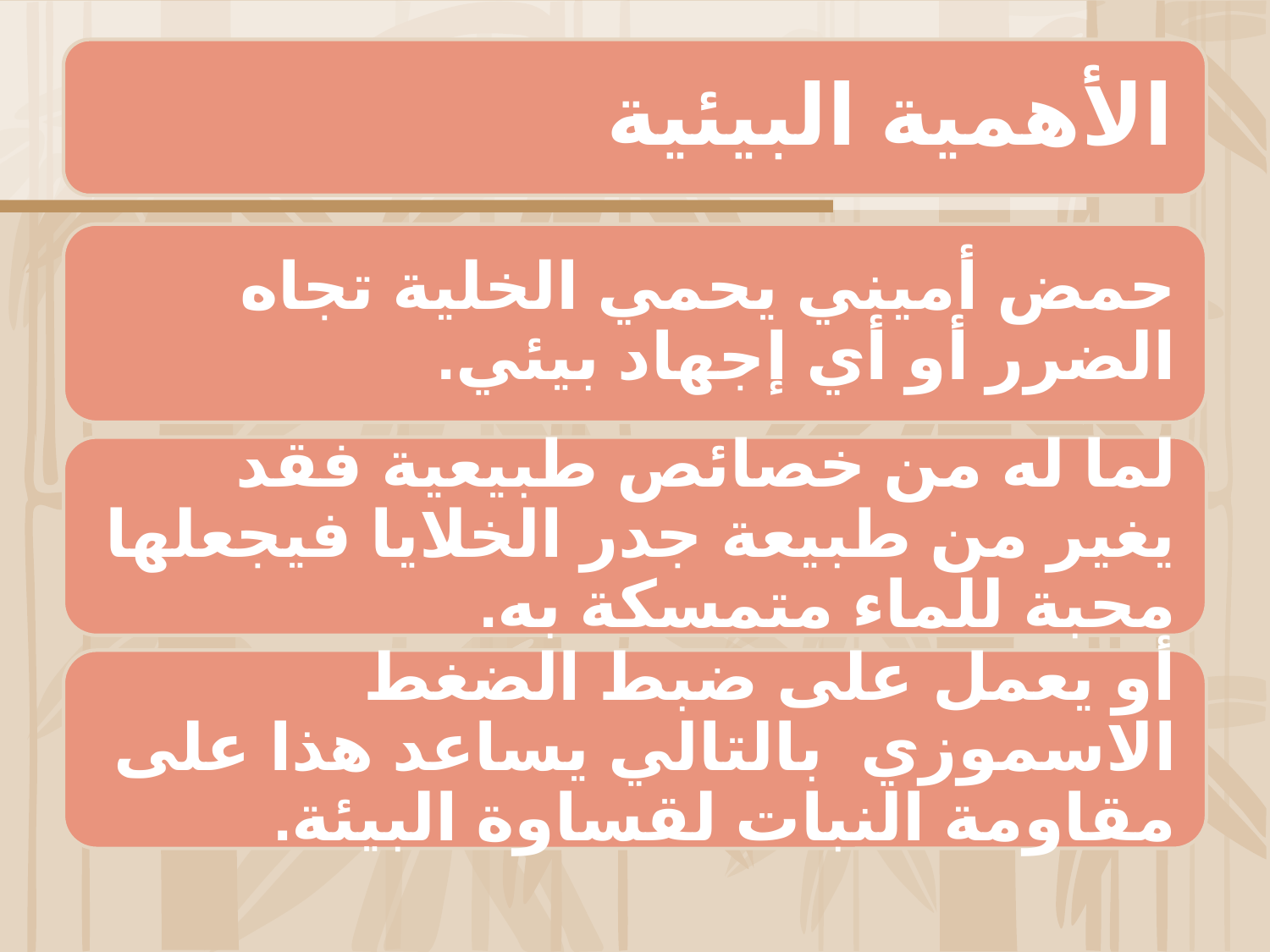

الأهمية البيئية
حمض أميني يحمي الخلية تجاه الضرر أو أي إجهاد بيئي.
لما له من خصائص طبيعية فقد يغير من طبيعة جدر الخلايا فيجعلها محبة للماء متمسكة به.
أو يعمل على ضبط الضغط الاسموزي  بالتالي يساعد هذا على مقاومة النبات لقساوة البيئة.